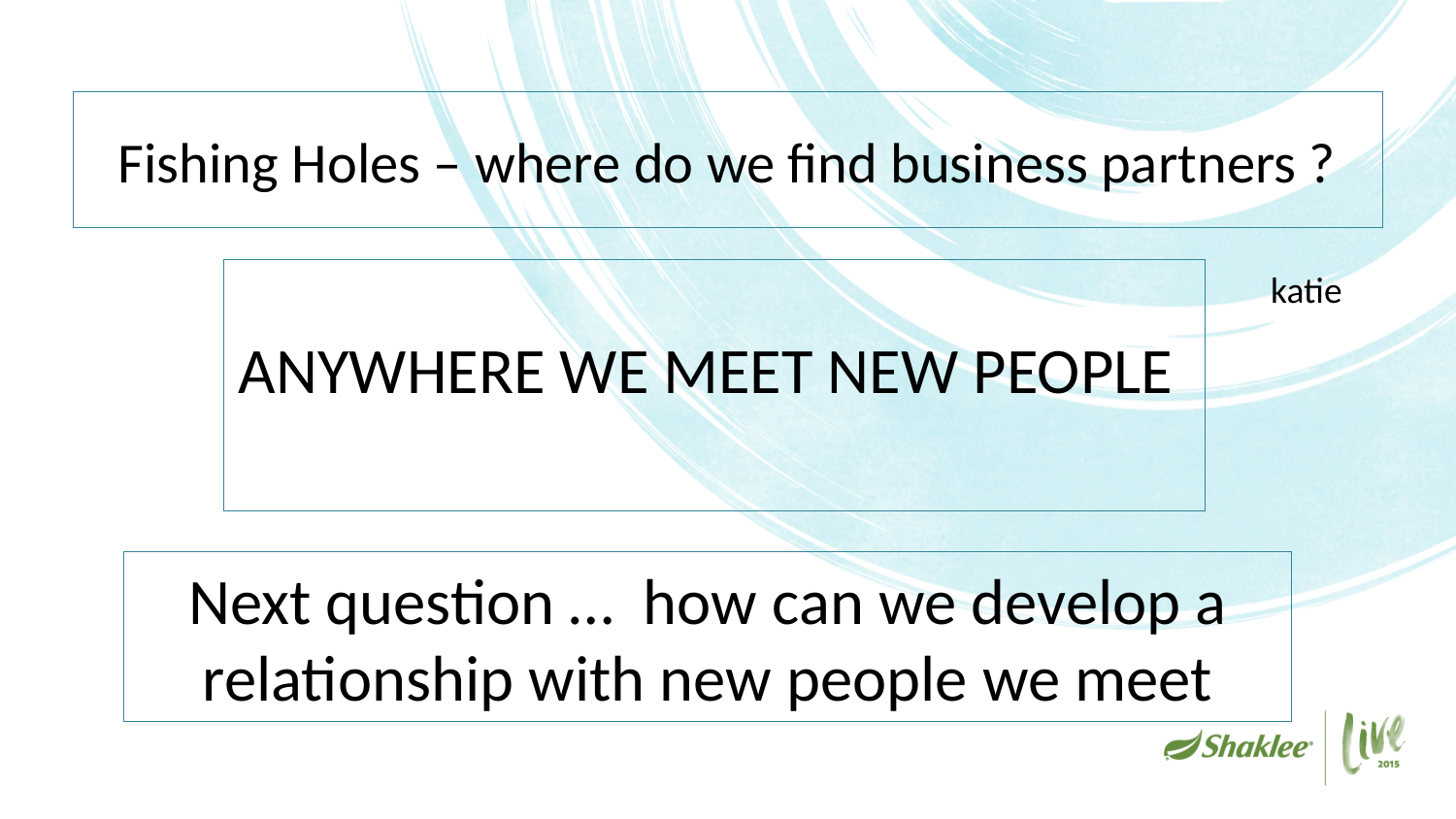

# Fishing Holes – where do we find business partners ?

ANYWHERE WE MEET NEW PEOPLE

katie
Next question …  how can we develop a relationship with new people we meet